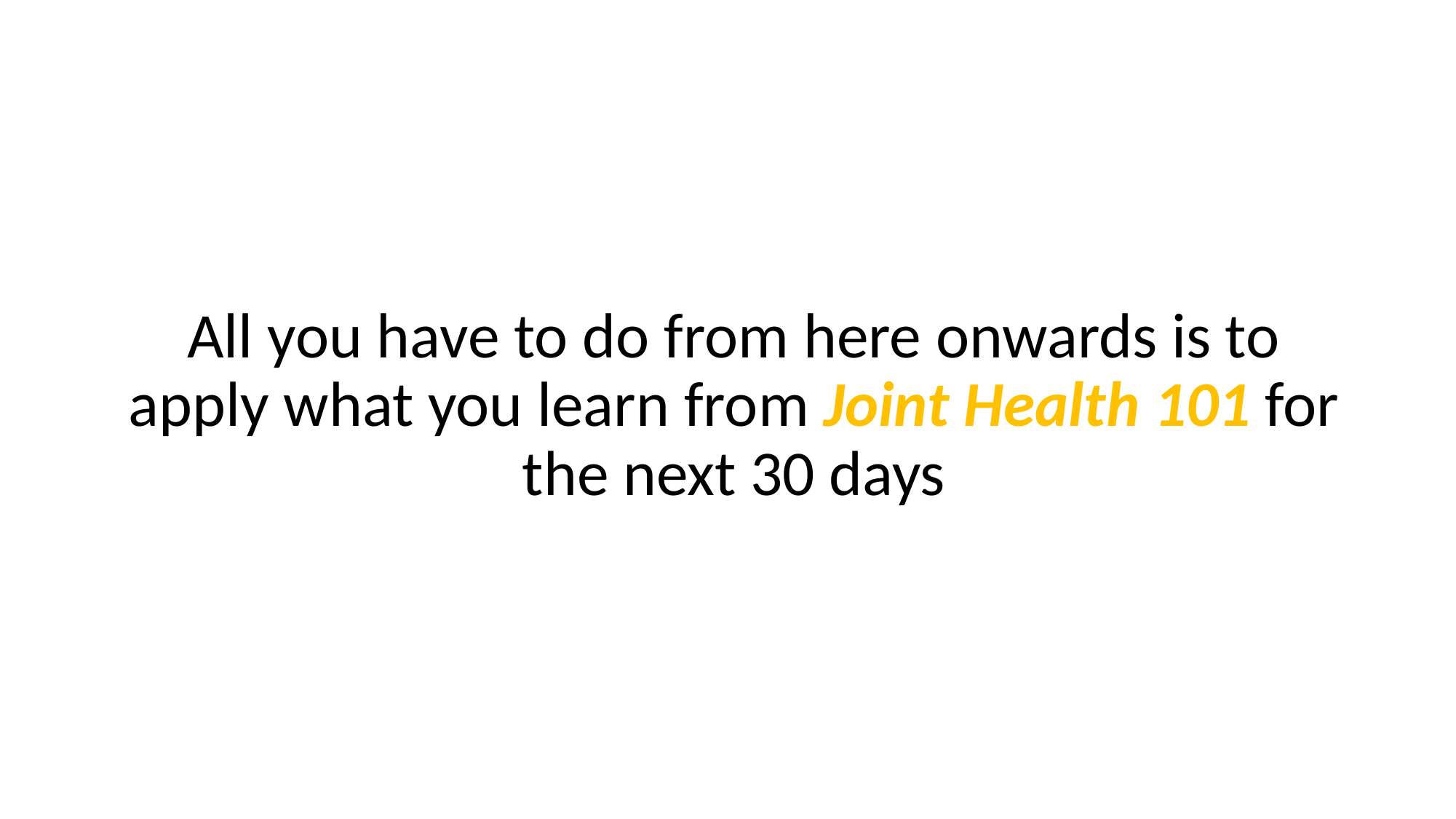

All you have to do from here onwards is to apply what you learn from Joint Health 101 for the next 30 days